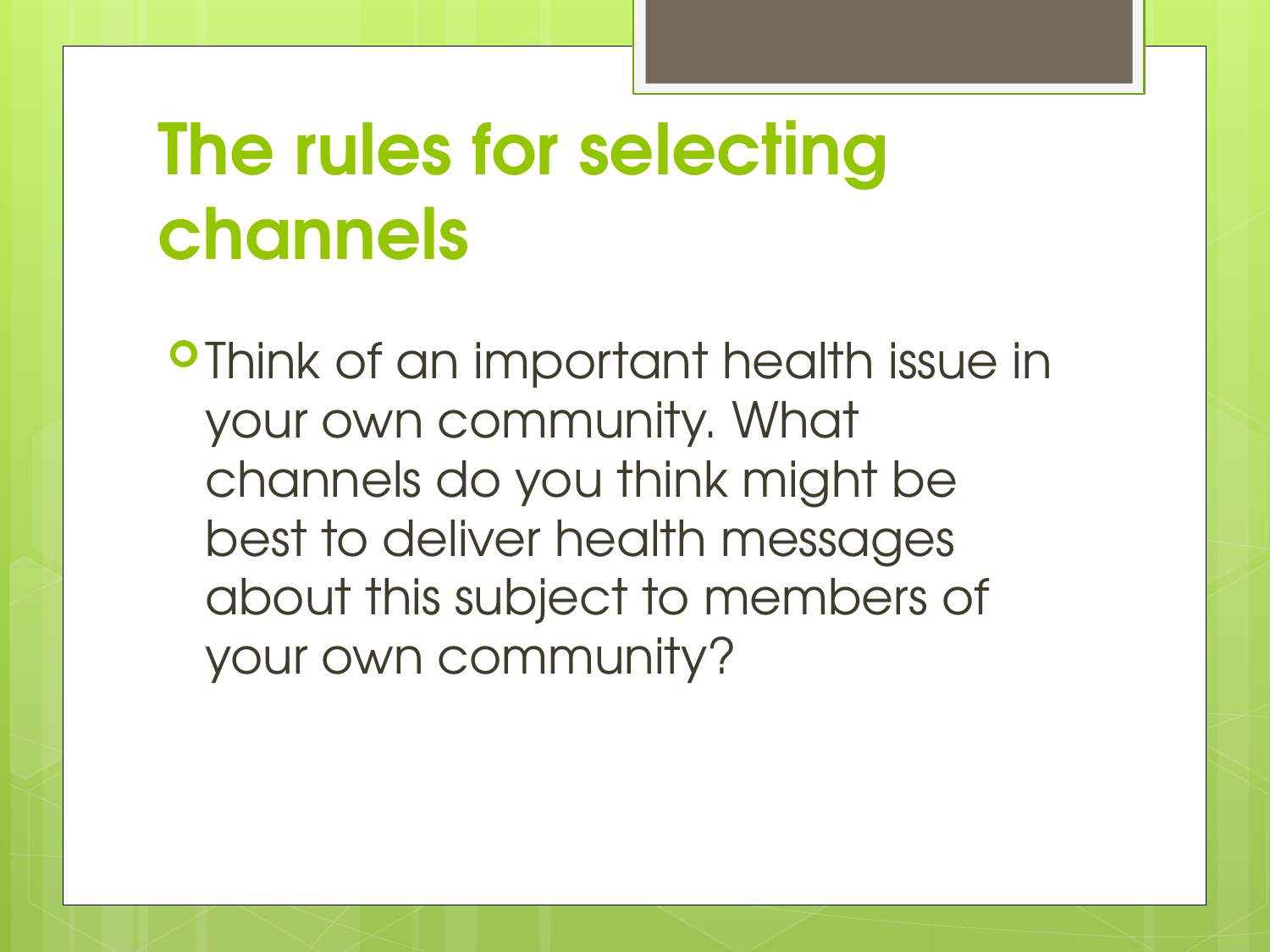

# The rules for selecting channels
Think of an important health issue in your own community. What channels do you think might be best to deliver health messages about this subject to members of your own community?